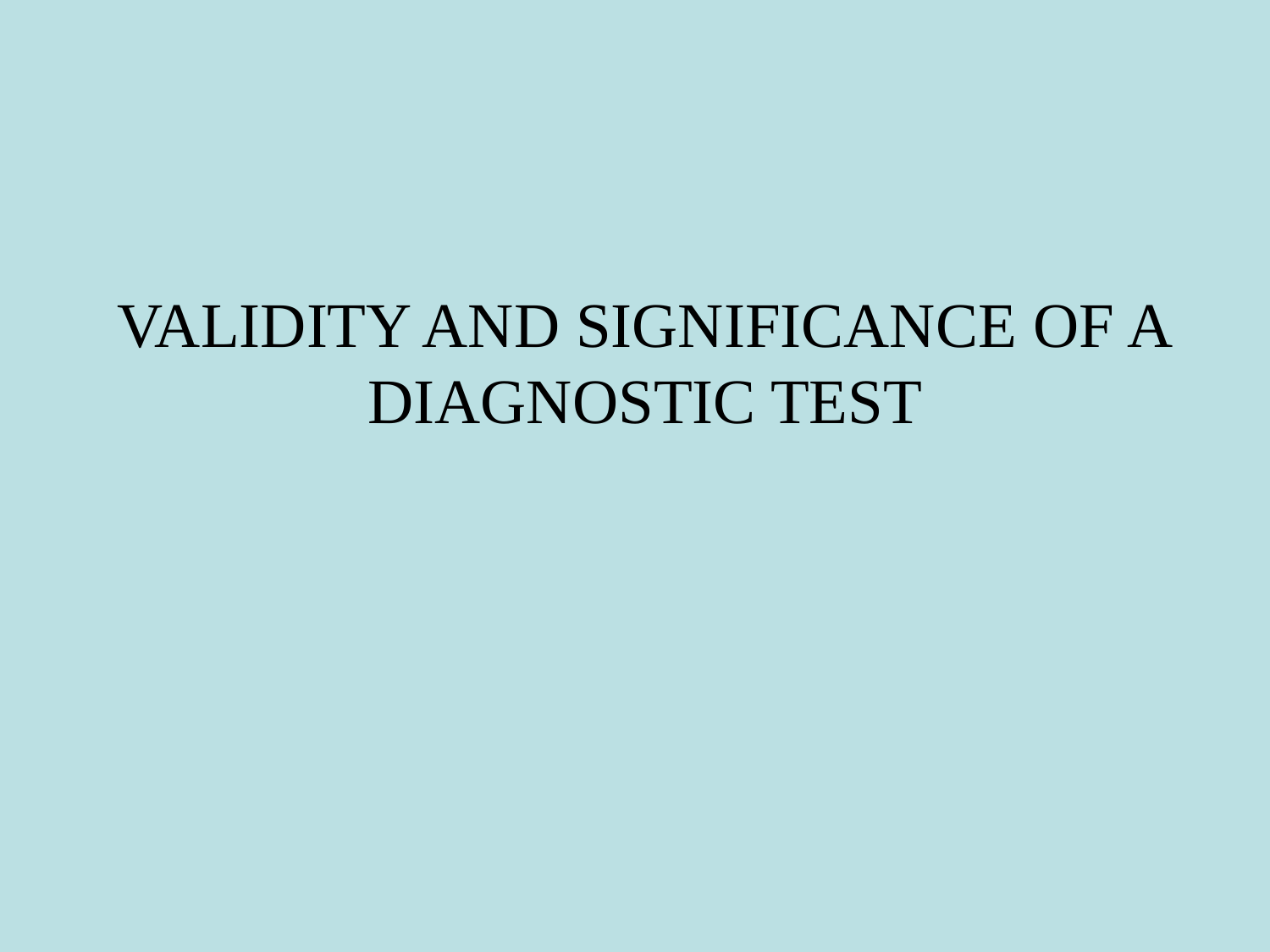

VALIDITY AND SIGNIFICANCE OF A
DIAGNOSTIC TEST